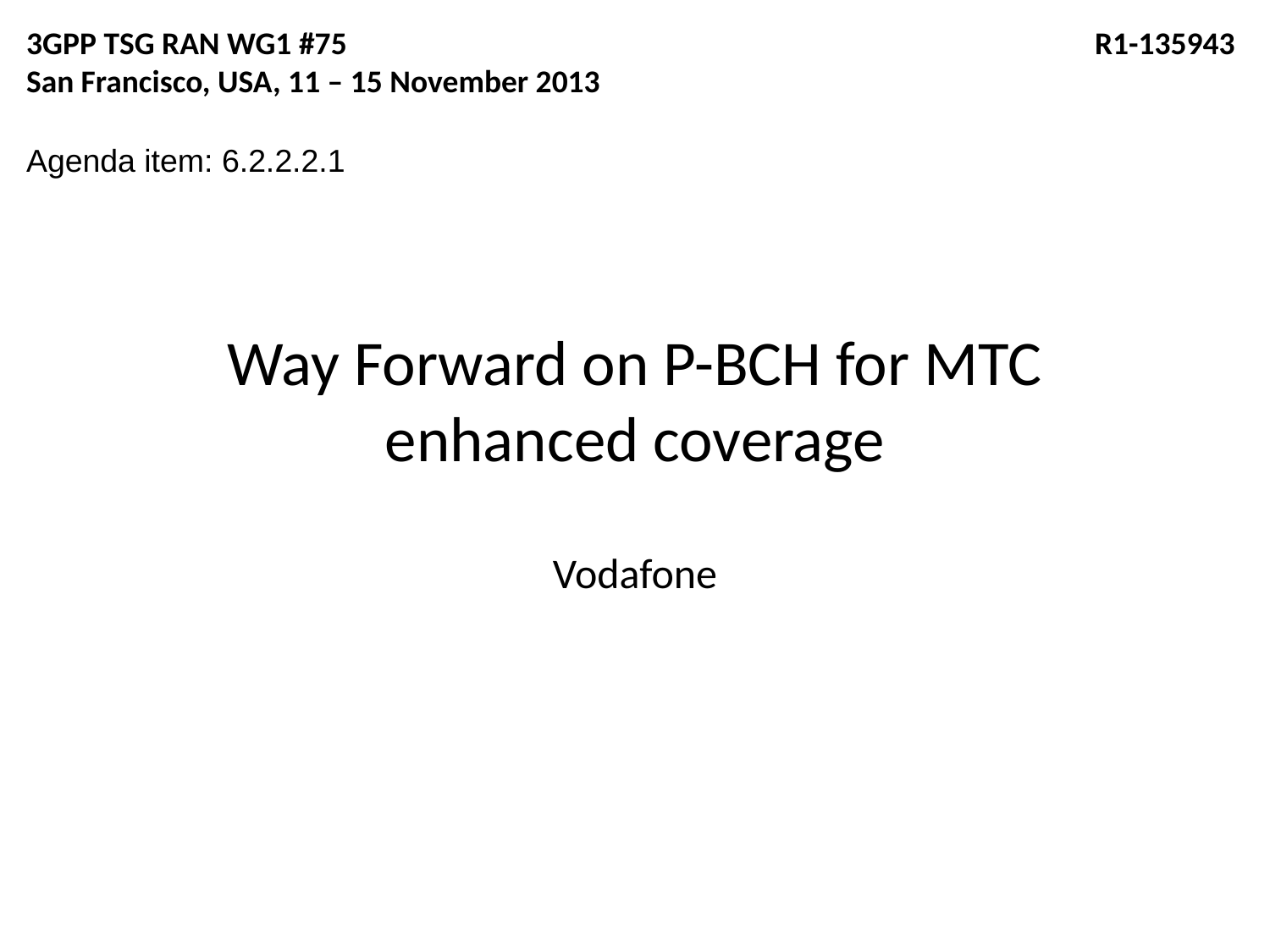

3GPP TSG RAN WG1 #75					                         R1-135943
San Francisco, USA, 11 – 15 November 2013
Agenda item: 6.2.2.2.1
# Way Forward on P-BCH for MTC enhanced coverage
Vodafone